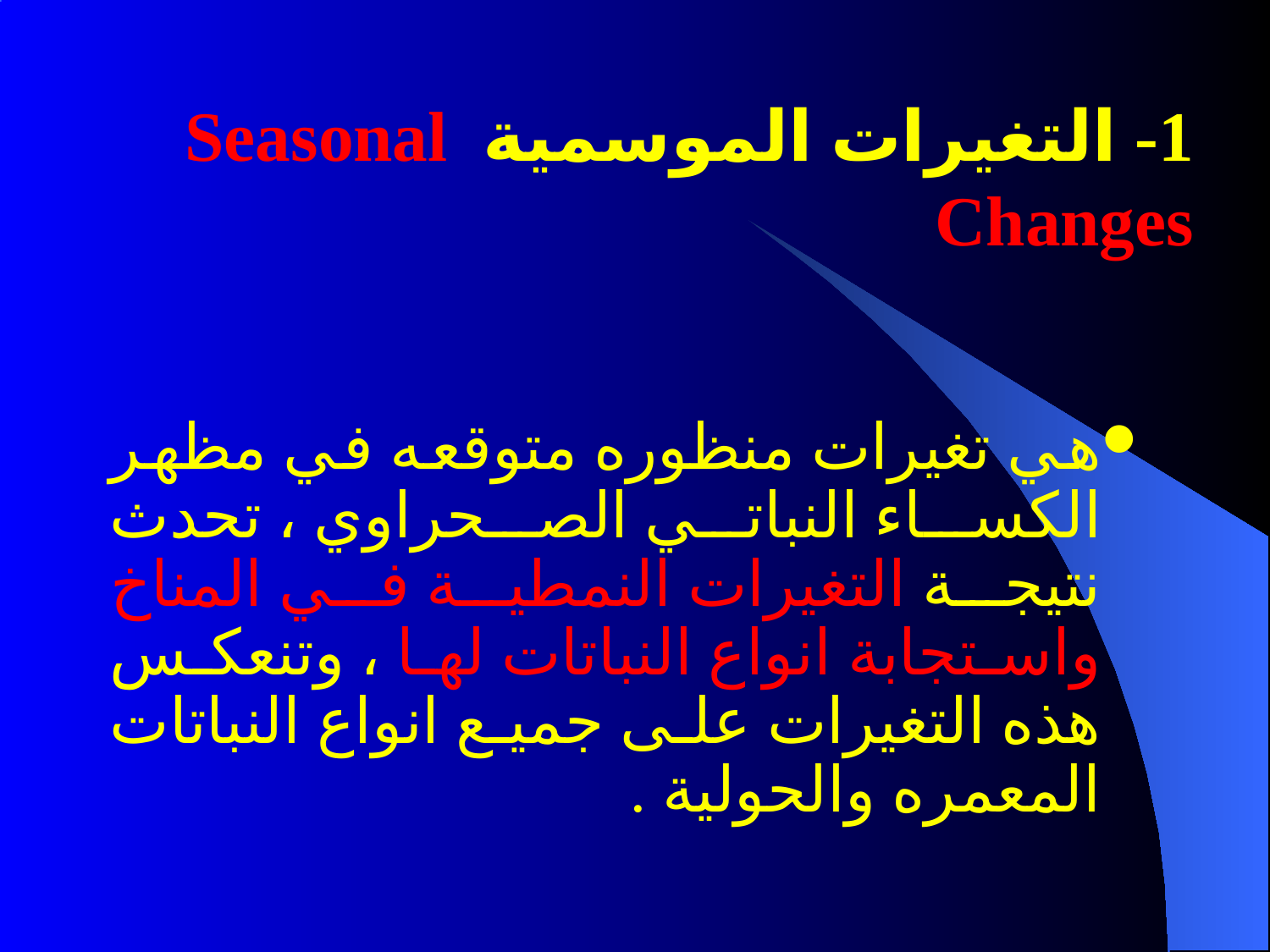

1- التغيرات الموسمية  Seasonal Changes

هي تغيرات منظوره متوقعه في مظهر الكساء النباتي الصحراوي ، تحدث نتيجة التغيرات النمطية في المناخ واستجابة انواع النباتات لها ، وتنعكس هذه التغيرات على جميع انواع النباتات المعمره والحولية .